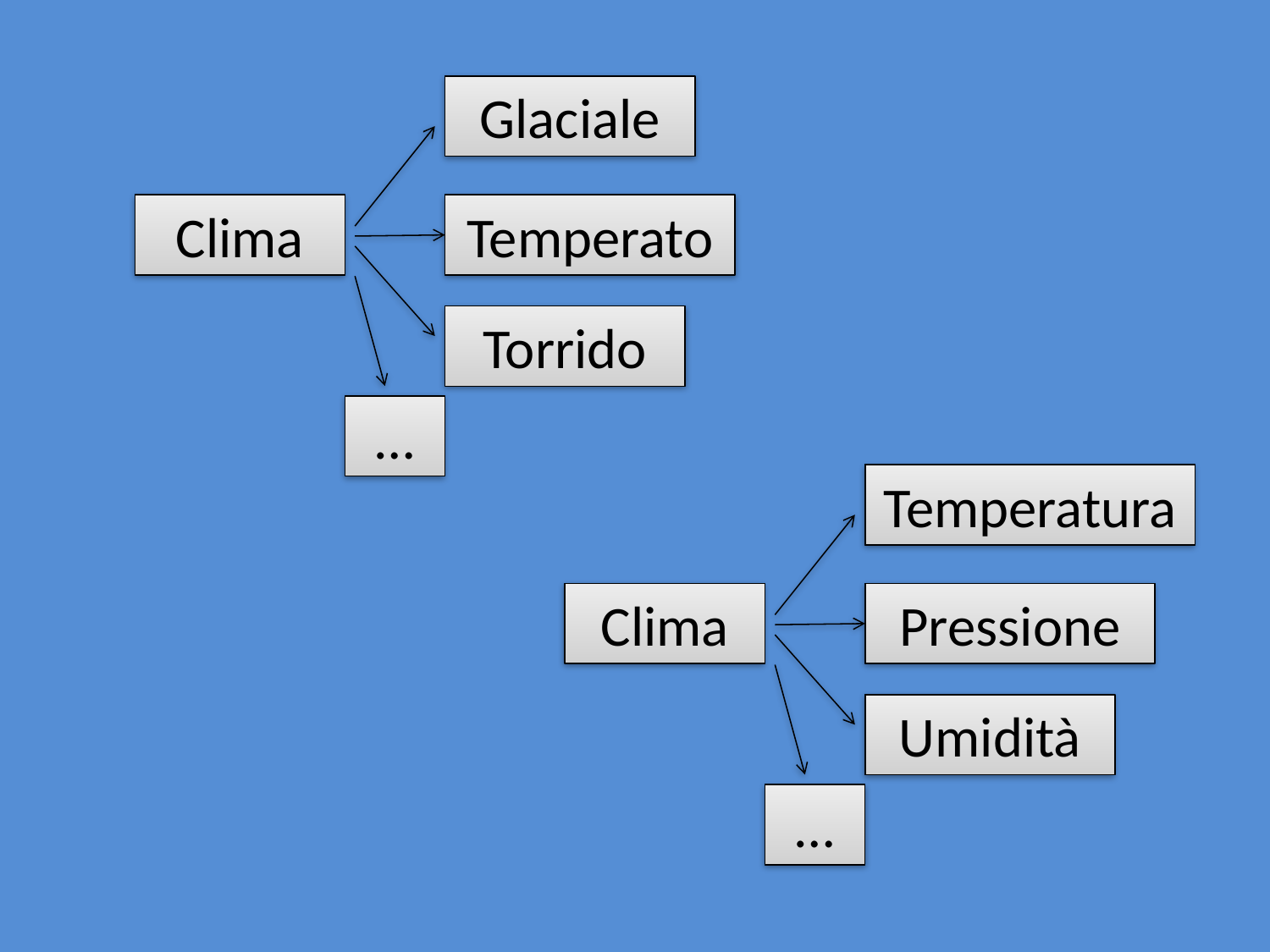

Glaciale
Clima
Temperato
Torrido
…
Temperatura
Clima
Pressione
Umidità
…